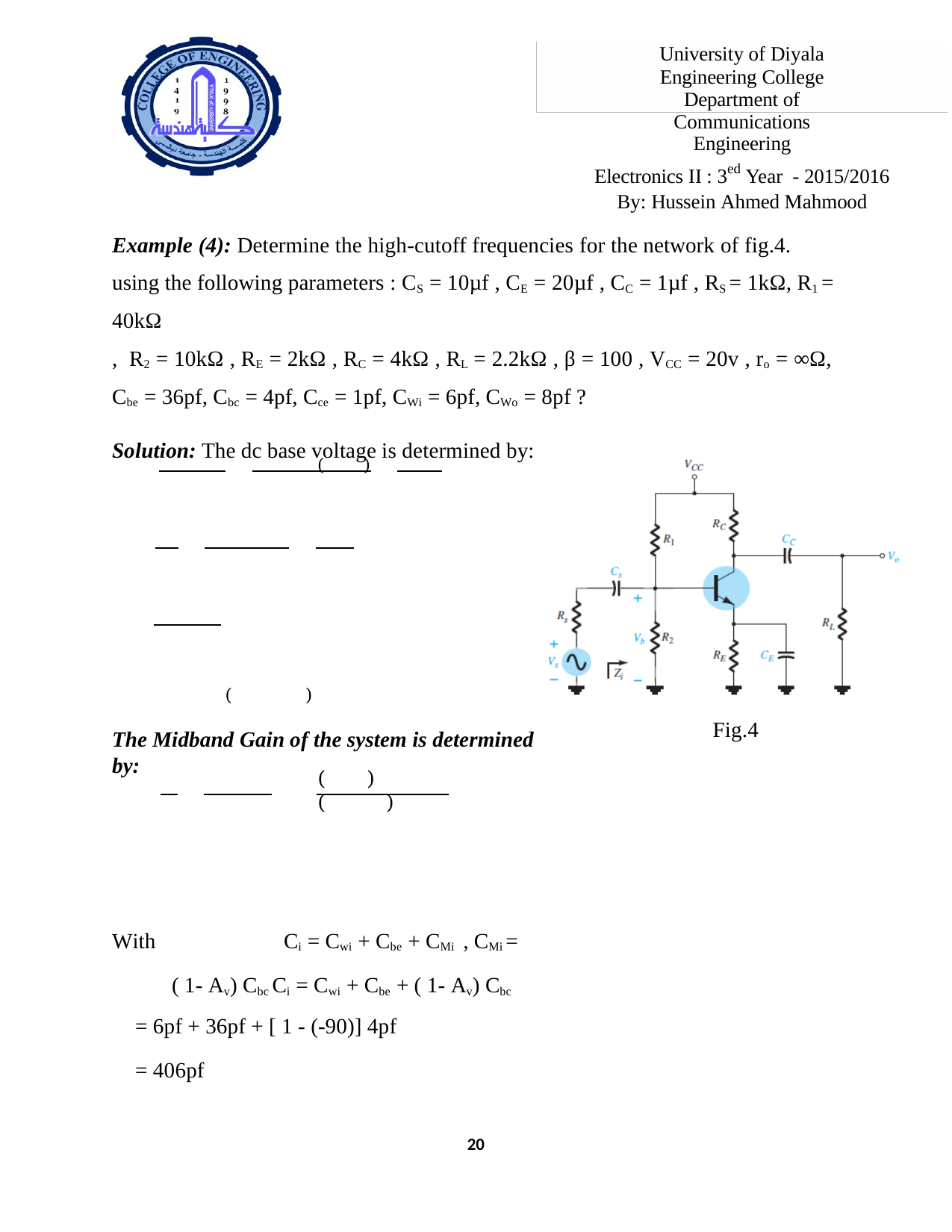

University of Diyala Engineering College
Department of Communications Engineering
Electronics II : 3ed Year  - 2015/2016 By: Hussein Ahmed Mahmood
Example (4): Determine the high-cutoff frequencies for the network of fig.4. using the following parameters : CS  = 10µf , CE  = 20µf , CC  = 1µf , RS = 1kΩ, R1 = 40kΩ

,  R2  = 10kΩ , RE  = 2kΩ , RC  = 4kΩ , RL  = 2.2kΩ , β = 100 , VCC  = 20v , ro  = ∞Ω,

Cbe  = 36pf, Cbc  = 4pf, Cce  = 1pf, CWi  = 6pf, CWo  = 8pf ?

Solution: The dc base voltage is determined by:
    (   )

          (      )

The Midband Gain of the system is determined by:
Fig.4

(   ) (     )

With		Ci  = Cwi  + Cbe  + CMi   , CMi = ( 1- Av) Cbc Ci  = Cwi  + Cbe  + ( 1- Av) Cbc

= 6pf + 36pf + [ 1 - (-90)] 4pf

= 406pf
20